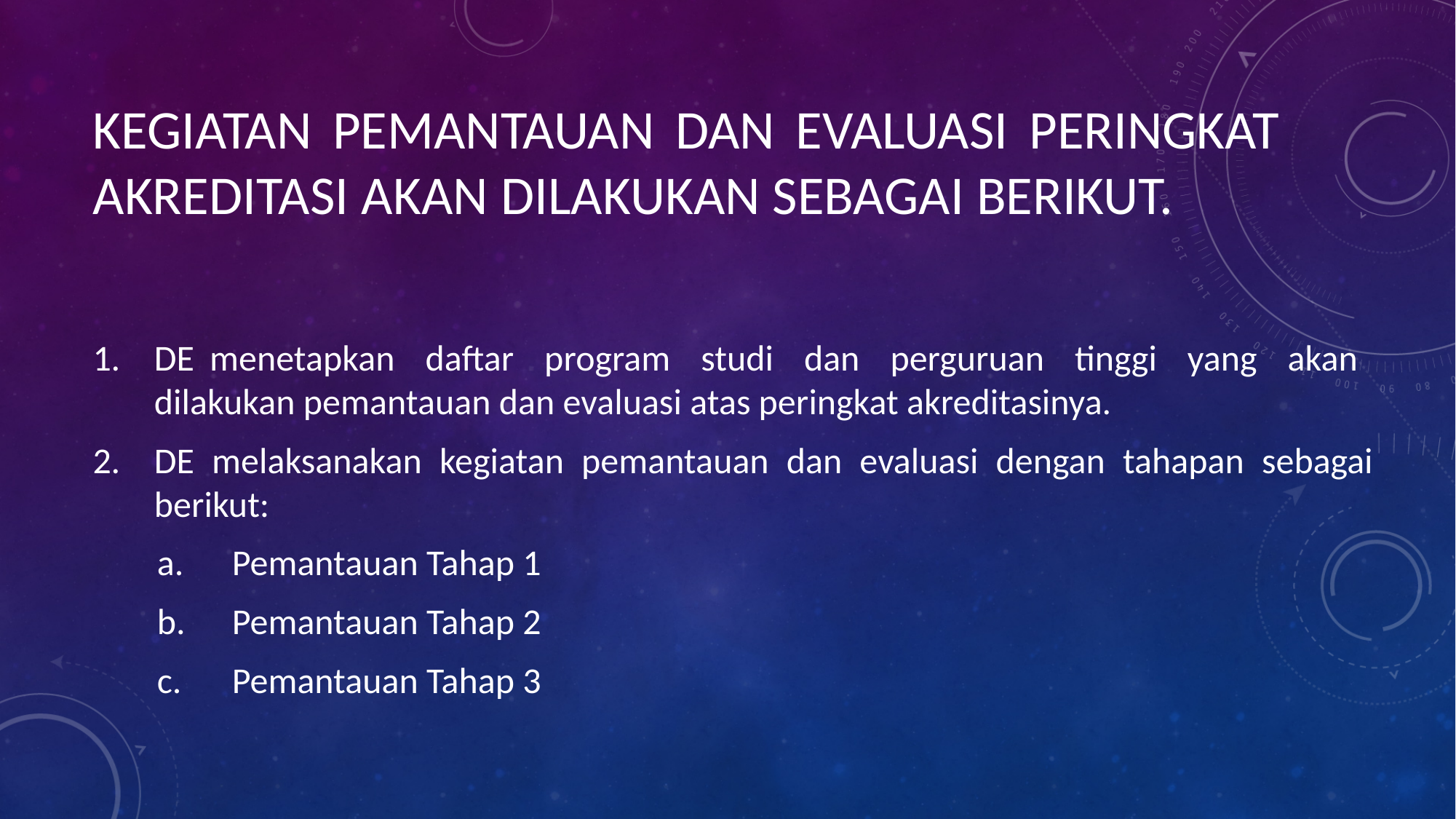

# Kegiatan Pemantauan dan Evaluasi Peringkat Akreditasi akan dilakukan sebagai berikut.
DE menetapkan  daftar  program  studi  dan  perguruan  tinggi  yang  akan  dilakukan pemantauan dan evaluasi atas peringkat akreditasinya.
DE  melaksanakan  kegiatan  pemantauan  dan  evaluasi  dengan  tahapan  sebagai berikut:
Pemantauan Tahap 1
Pemantauan Tahap 2
Pemantauan Tahap 3